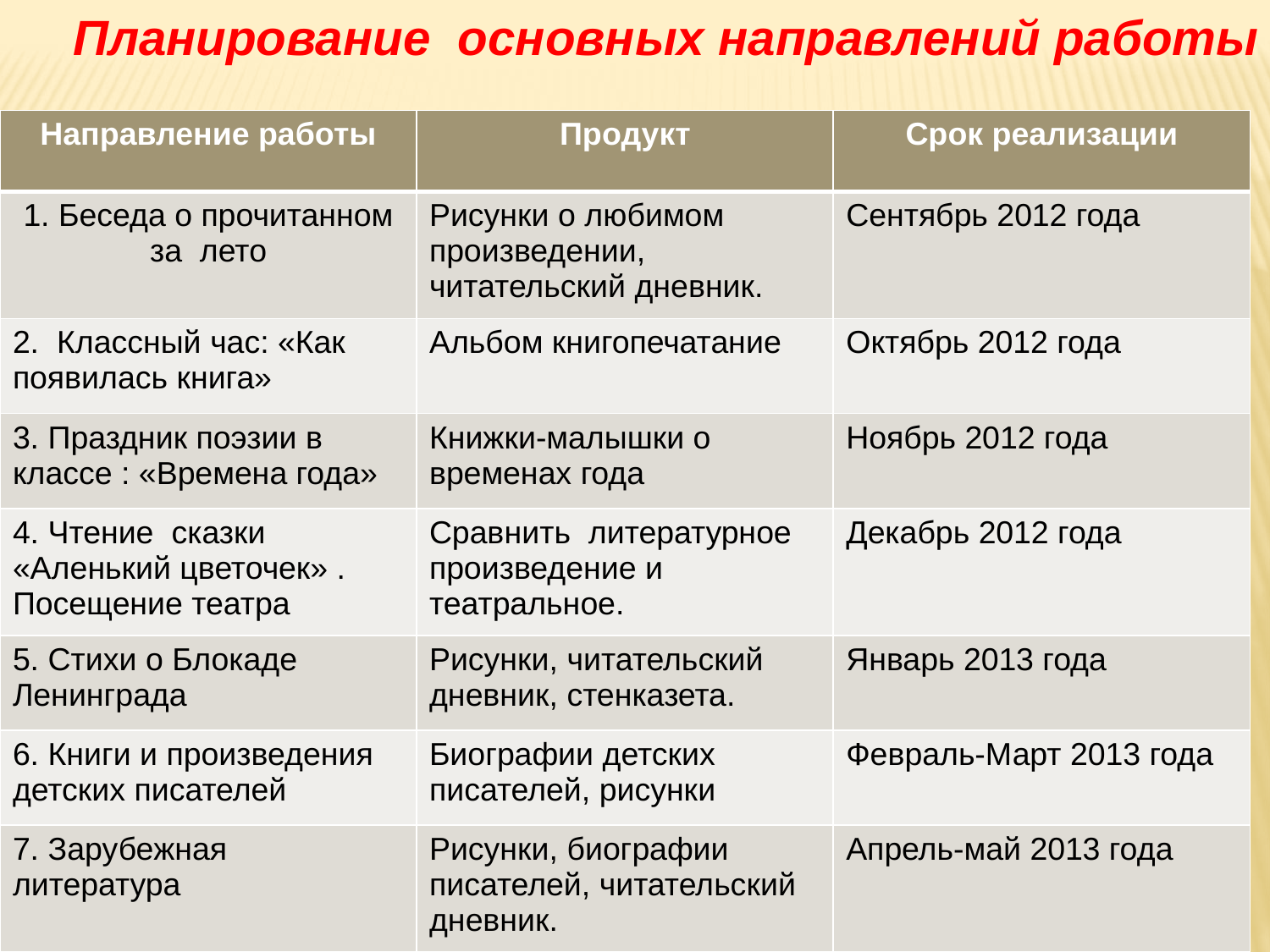

Планирование  основных направлений работы
| Направление работы | Продукт | Срок реализации |
| --- | --- | --- |
| 1. Беседа о прочитанном за лето | Рисунки о любимом произведении, читательский дневник. | Сентябрь 2012 года |
| 2. Классный час: «Как появилась книга» | Альбом книгопечатание | Октябрь 2012 года |
| 3. Праздник поэзии в классе : «Времена года» | Книжки-малышки о временах года | Ноябрь 2012 года |
| 4. Чтение сказки «Аленький цветочек» . Посещение театра | Сравнить литературное произведение и театральное. | Декабрь 2012 года |
| 5. Стихи о Блокаде Ленинграда | Рисунки, читательский дневник, стенказета. | Январь 2013 года |
| 6. Книги и произведения детских писателей | Биографии детских писателей, рисунки | Февраль-Март 2013 года |
| 7. Зарубежная литература | Рисунки, биографии писателей, читательский дневник. | Апрель-май 2013 года |